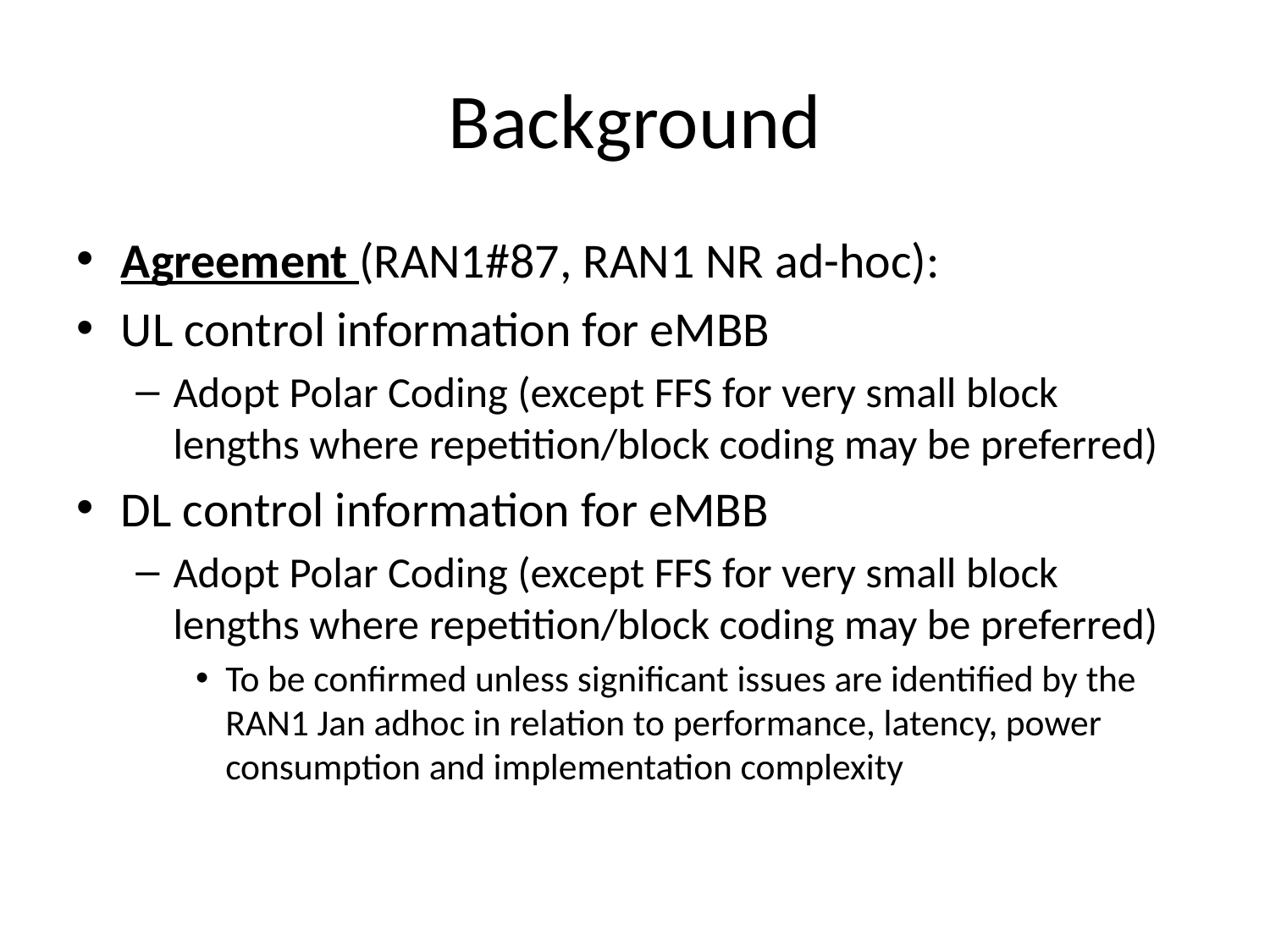

# Background
Agreement (RAN1#87, RAN1 NR ad-hoc):
UL control information for eMBB
Adopt Polar Coding (except FFS for very small block lengths where repetition/block coding may be preferred)
DL control information for eMBB
Adopt Polar Coding (except FFS for very small block lengths where repetition/block coding may be preferred)
To be confirmed unless significant issues are identified by the RAN1 Jan adhoc in relation to performance, latency, power consumption and implementation complexity